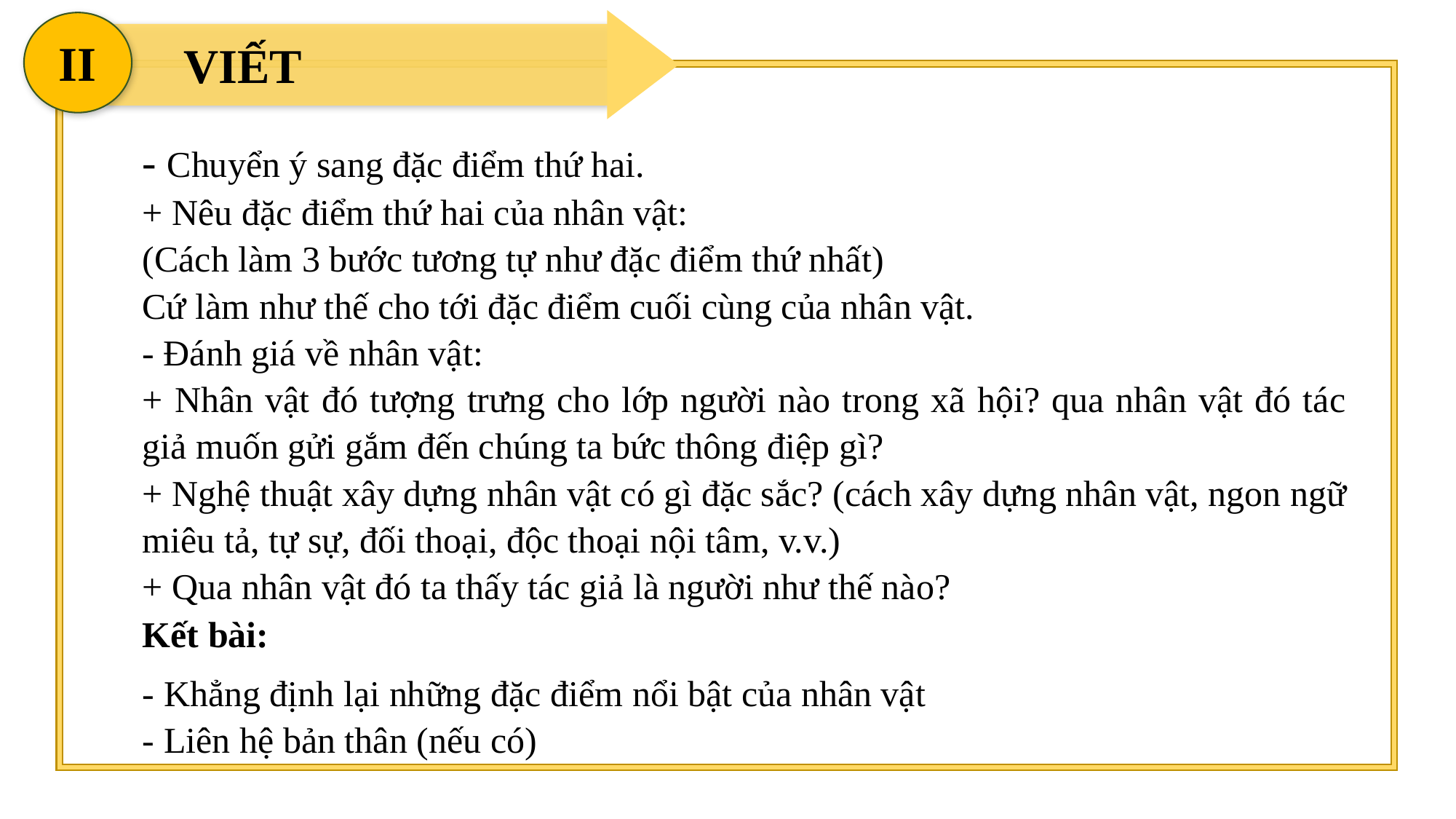

II
VIẾT

- Chuyển ý sang đặc điểm thứ hai.
+ Nêu đặc điểm thứ hai của nhân vật:
(Cách làm 3 bước tương tự như đặc điểm thứ nhất)
Cứ làm như thế cho tới đặc điểm cuối cùng của nhân vật.
- Đánh giá về nhân vật:
+ Nhân vật đó tượng trưng cho lớp người nào trong xã hội? qua nhân vật đó tác giả muốn gửi gắm đến chúng ta bức thông điệp gì?
+ Nghệ thuật xây dựng nhân vật có gì đặc sắc? (cách xây dựng nhân vật, ngon ngữ miêu tả, tự sự, đối thoại, độc thoại nội tâm, v.v.)
+ Qua nhân vật đó ta thấy tác giả là người như thế nào?
Kết bài:
- Khẳng định lại những đặc điểm nổi bật của nhân vật
- Liên hệ bản thân (nếu có)